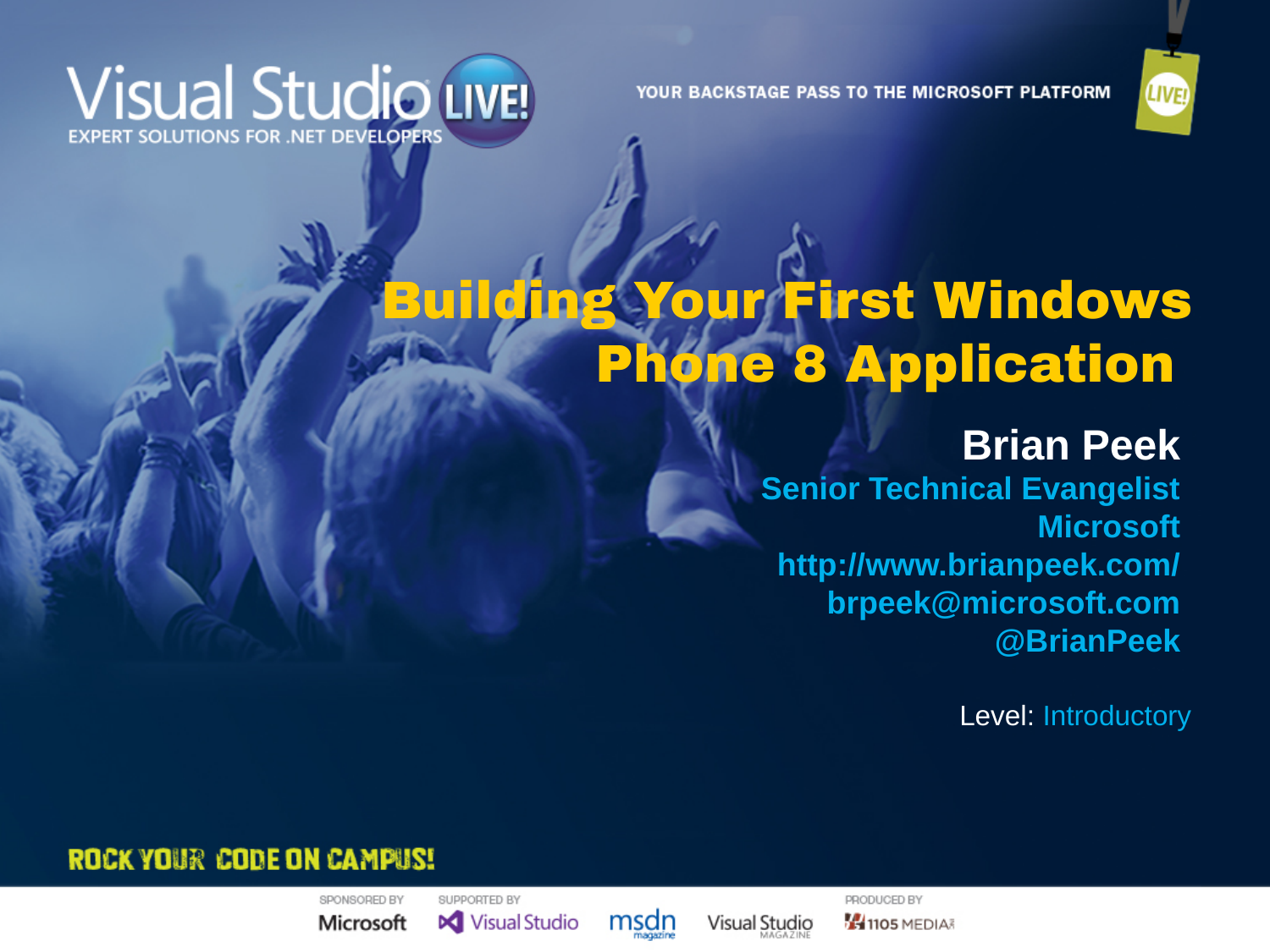

Building Your First Windows Phone 8 Application
Brian Peek
Senior Technical Evangelist
Microsoft
http://www.brianpeek.com/
brpeek@microsoft.com
@BrianPeek

Level: Introductory